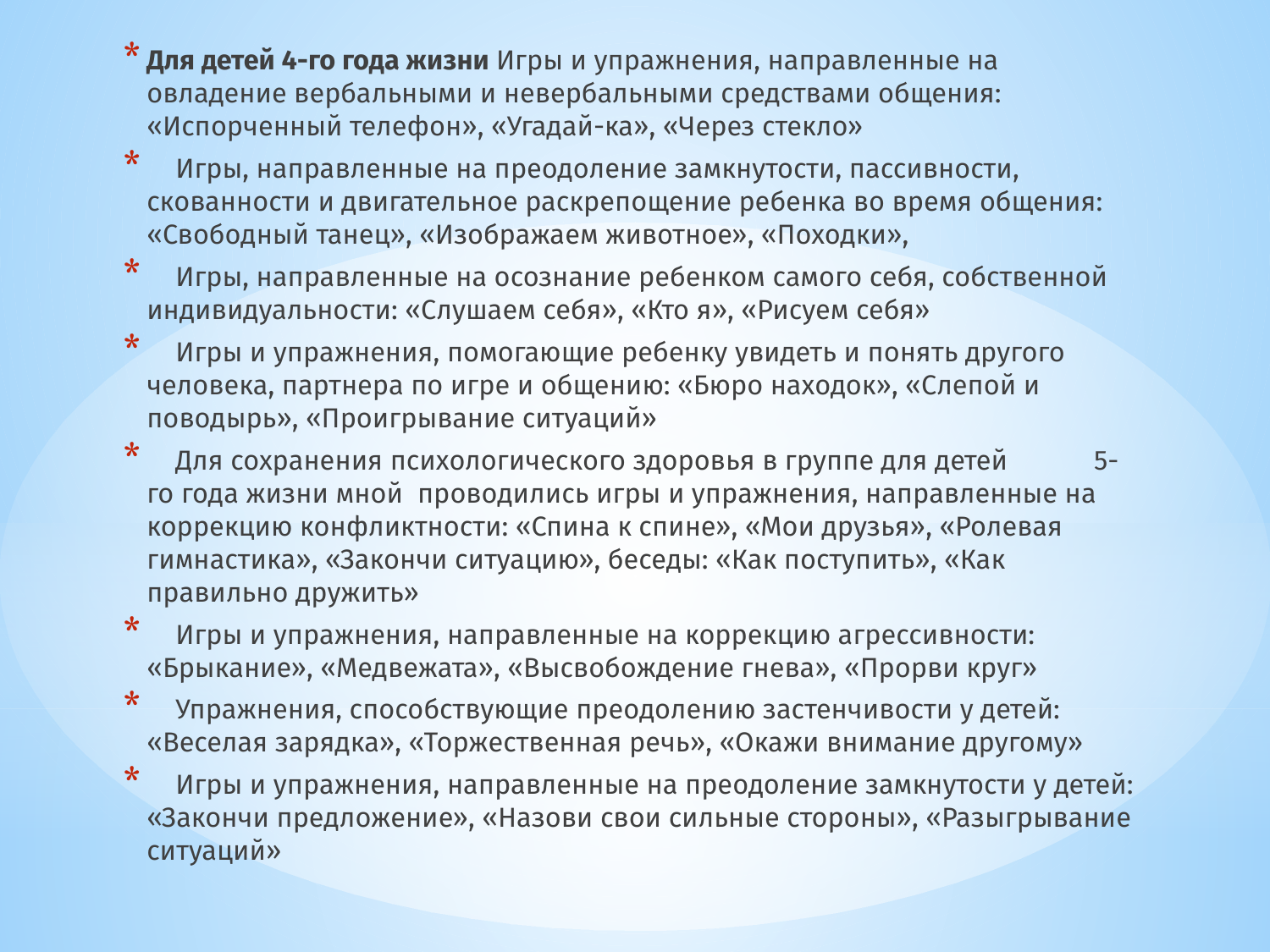

Для детей 4-го года жизни Игры и упражнения, направленные на овладение вербальными и невербальными средствами общения: «Испорченный телефон», «Угадай-ка», «Через стекло»
    Игры, направленные на преодоление замкнутости, пассивности, скованности и двигательное раскрепощение ребенка во время общения: «Свободный танец», «Изображаем животное», «Походки»,
    Игры, направленные на осознание ребенком самого себя, собственной индивидуальности: «Слушаем себя», «Кто я», «Рисуем себя»
    Игры и упражнения, помогающие ребенку увидеть и понять другого человека, партнера по игре и общению: «Бюро находок», «Слепой и поводырь», «Проигрывание ситуаций»
    Для сохранения психологического здоровья в группе для детей            5-го года жизни мной  проводились игры и упражнения, направленные на коррекцию конфликтности: «Спина к спине», «Мои друзья», «Ролевая гимнастика», «Закончи ситуацию», беседы: «Как поступить», «Как правильно дружить»
    Игры и упражнения, направленные на коррекцию агрессивности: «Брыкание», «Медвежата», «Высвобождение гнева», «Прорви круг»
    Упражнения, способствующие преодолению застенчивости у детей: «Веселая зарядка», «Торжественная речь», «Окажи внимание другому»
    Игры и упражнения, направленные на преодоление замкнутости у детей: «Закончи предложение», «Назови свои сильные стороны», «Разыгрывание ситуаций»